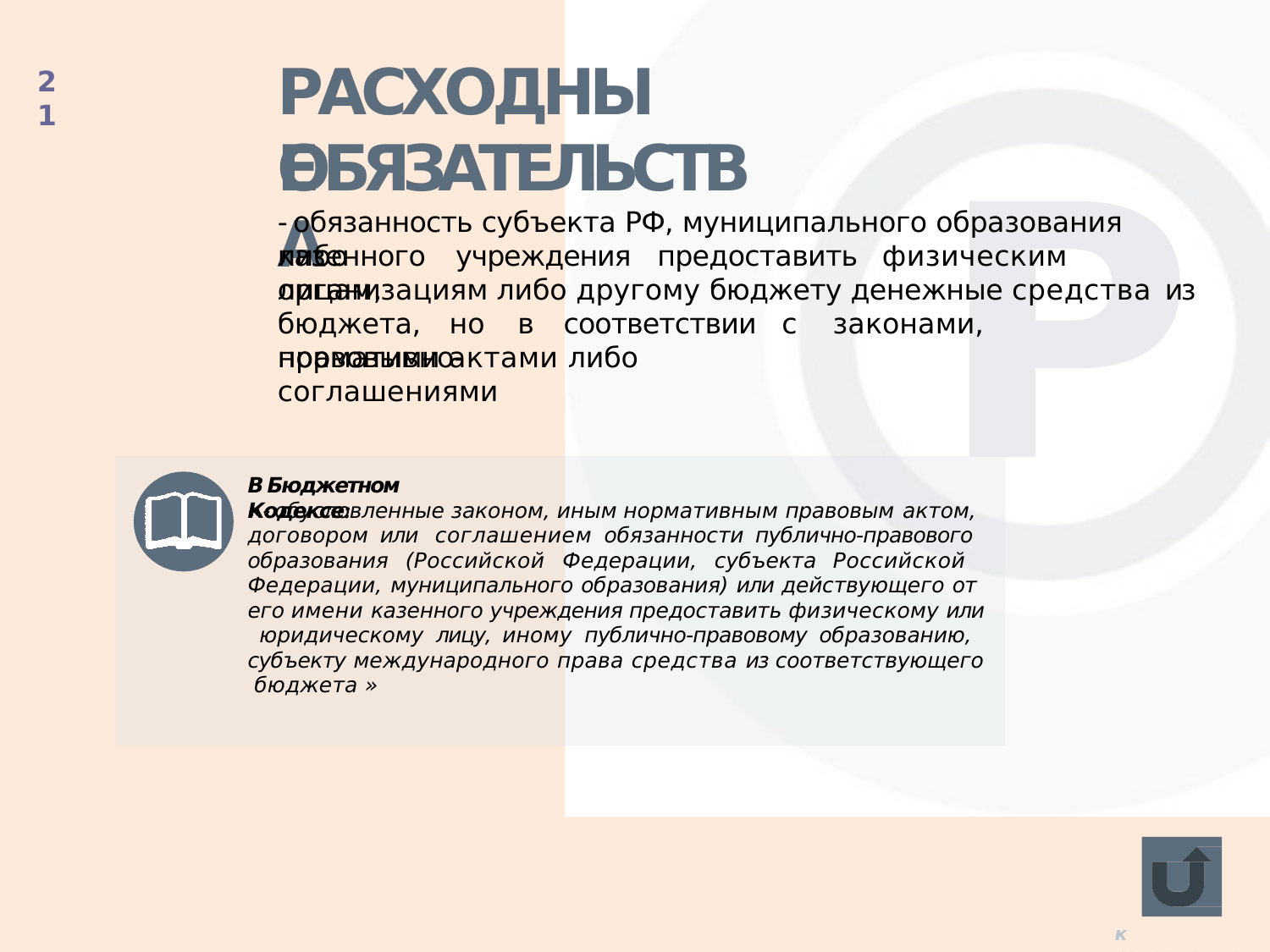

# РАСХОДНЫЕ
21
Р
ОБЯЗАТЕЛЬСТВА
- обязанность субъекта РФ, муниципального образования либо
казенного	учреждения	предоставить	физическим	лицам,
организациям либо другому бюджету денежные средства из
бюджета,	но	в	соответствии	с	законами,	нормативно-
правовыми актами либо соглашениями

В Бюджетном Кодексе:

« - обусловленные законом, иным нормативным правовым актом,
договором или соглашением обязанности публично-правового  образования (Российской Федерации, субъекта Российской  Федерации, муниципального образования) или действующего от  его имени казенного учреждения предоставить физическому или  юридическому лицу, иному публично-правовому образованию,  субъекту международного права средства из соответствующего  бюджета »

к содержанию